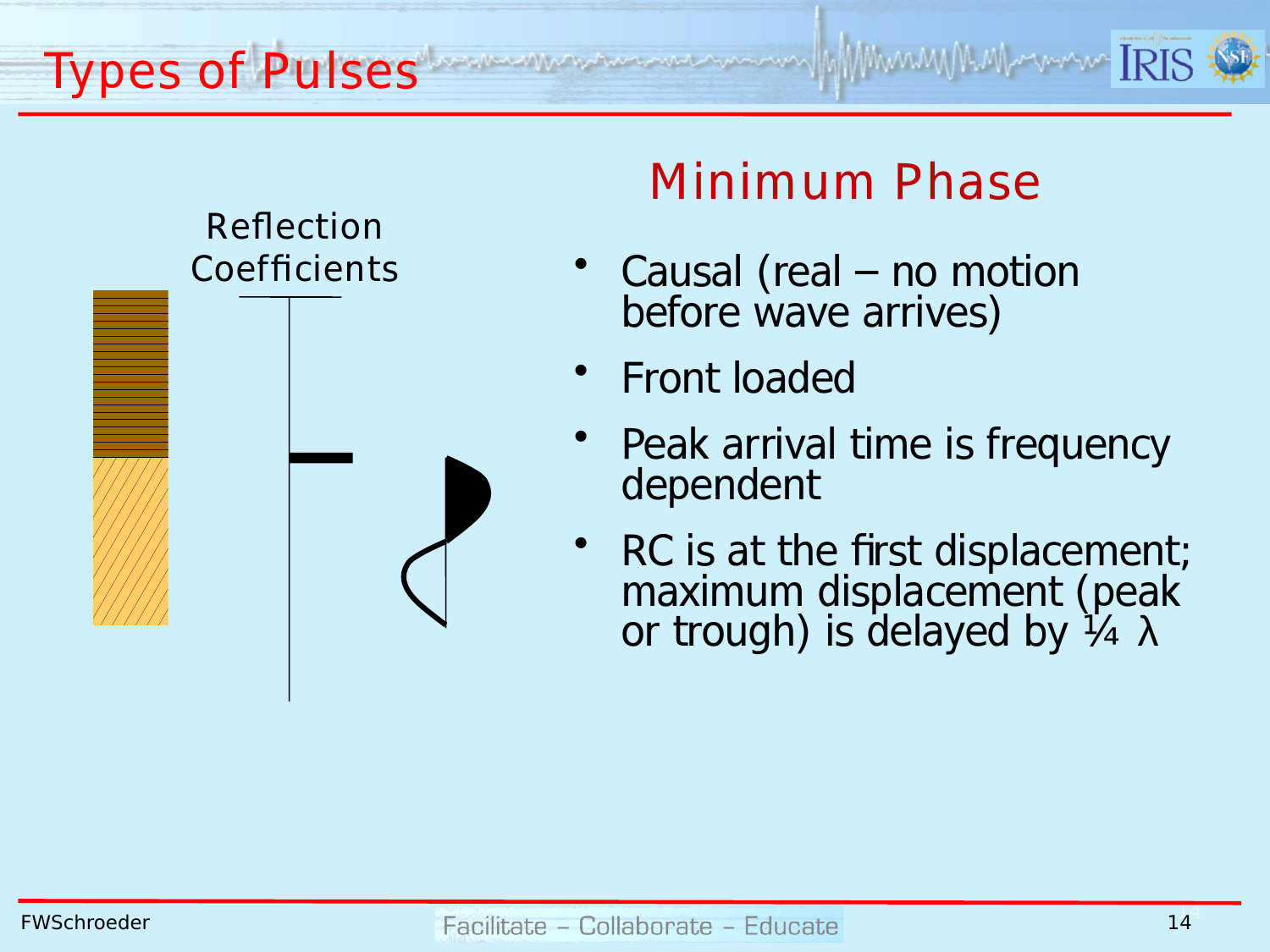

# Types of Pulses
Minimum Phase
Reflection
Coefficients

Causal (real – no motion before wave arrives)
Front loaded
Peak arrival time is frequency dependent
RC is at the first displacement; maximum displacement (peak or trough) is delayed by ¼ λ